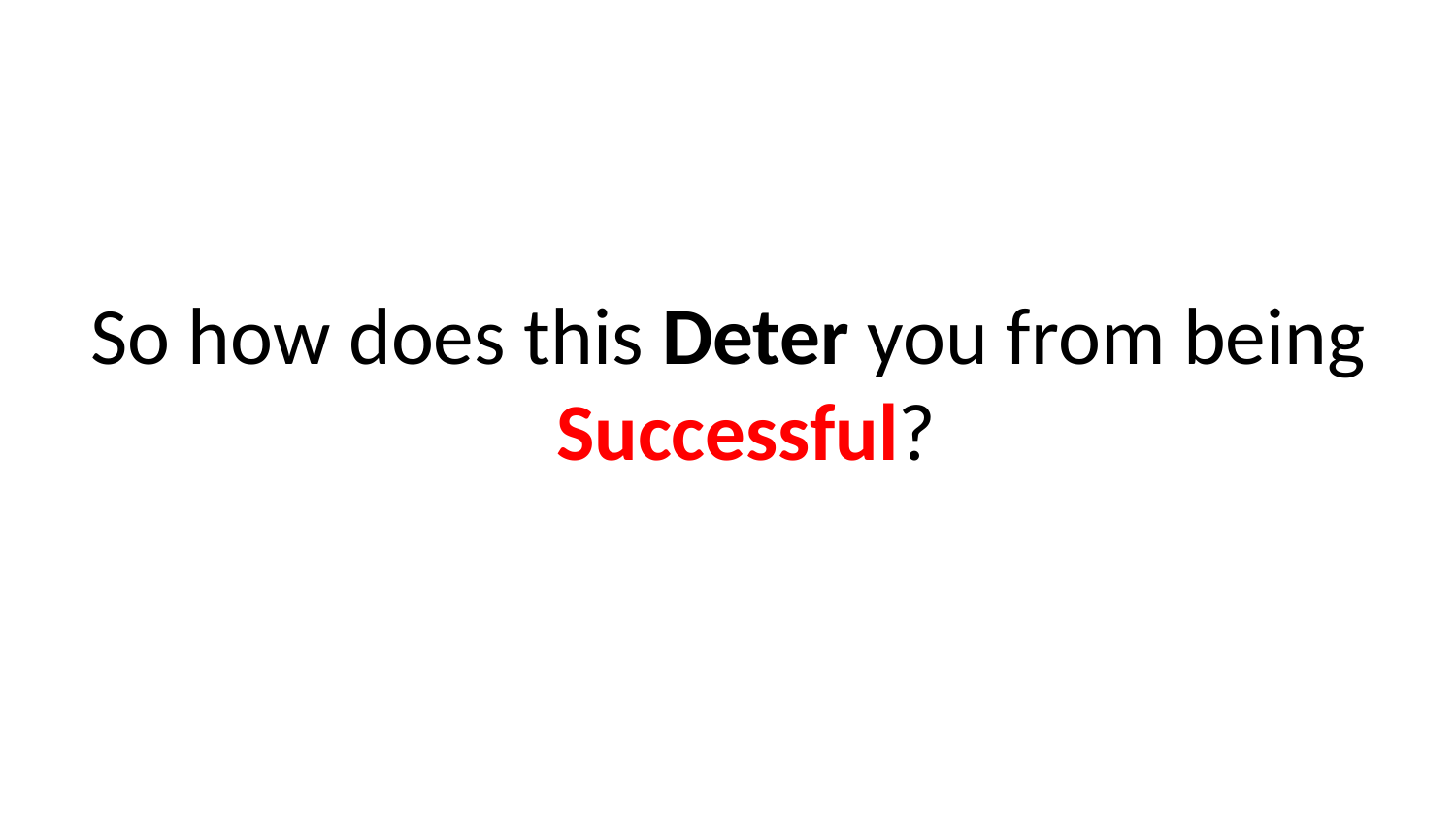

So how does this Deter you from being Successful?